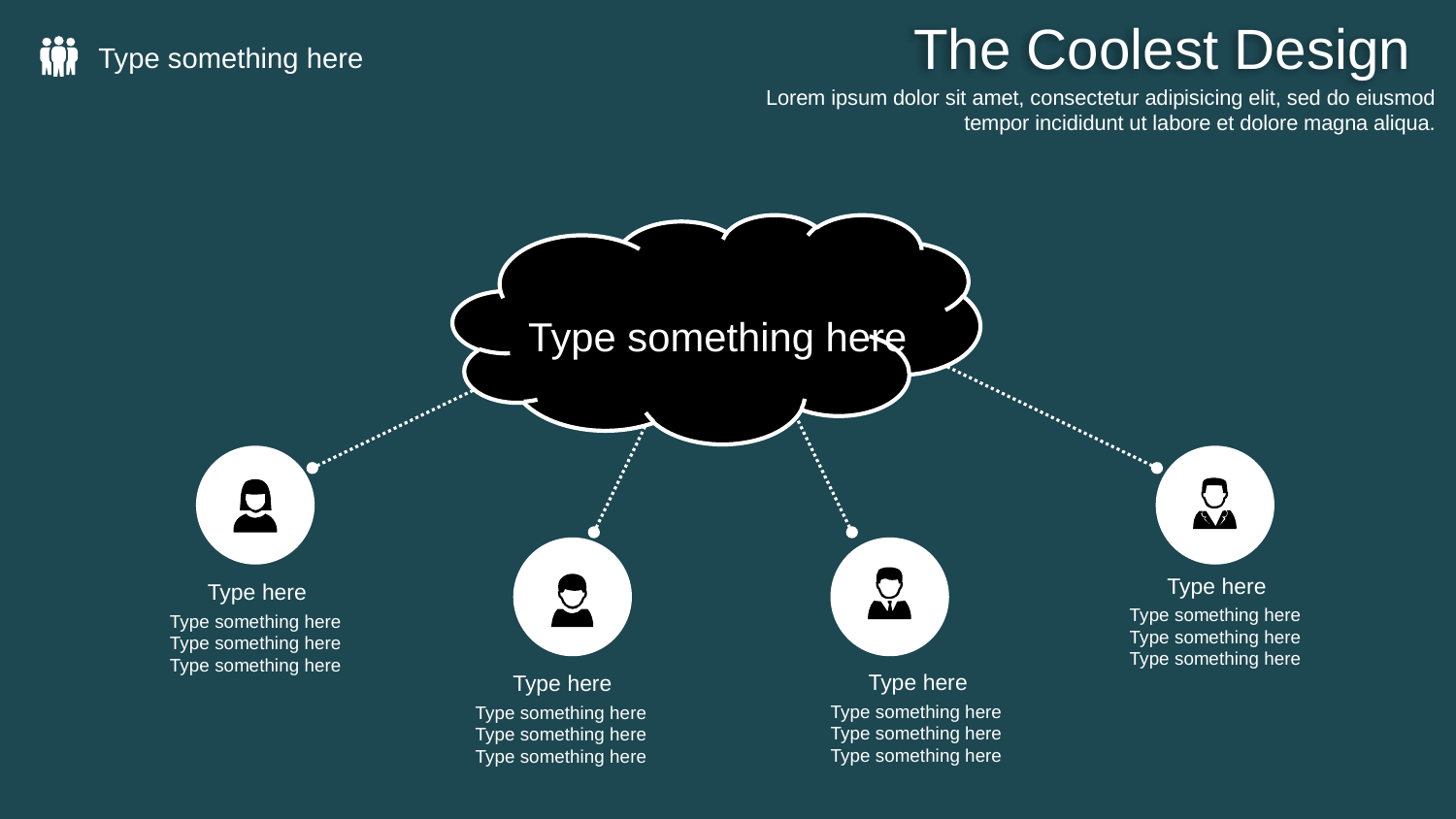

The Coolest Design
Type something here

Lorem ipsum dolor sit amet, consectetur adipisicing elit, sed do eiusmod tempor incididunt ut labore et dolore magna aliqua.

Type something here

Type here

Type here

Type something here
Type something here
Type something here
Type something here
Type something here
Type something here
Type here
Type here
Type something here
Type something here
Type something here
Type something here
Type something here
Type something here